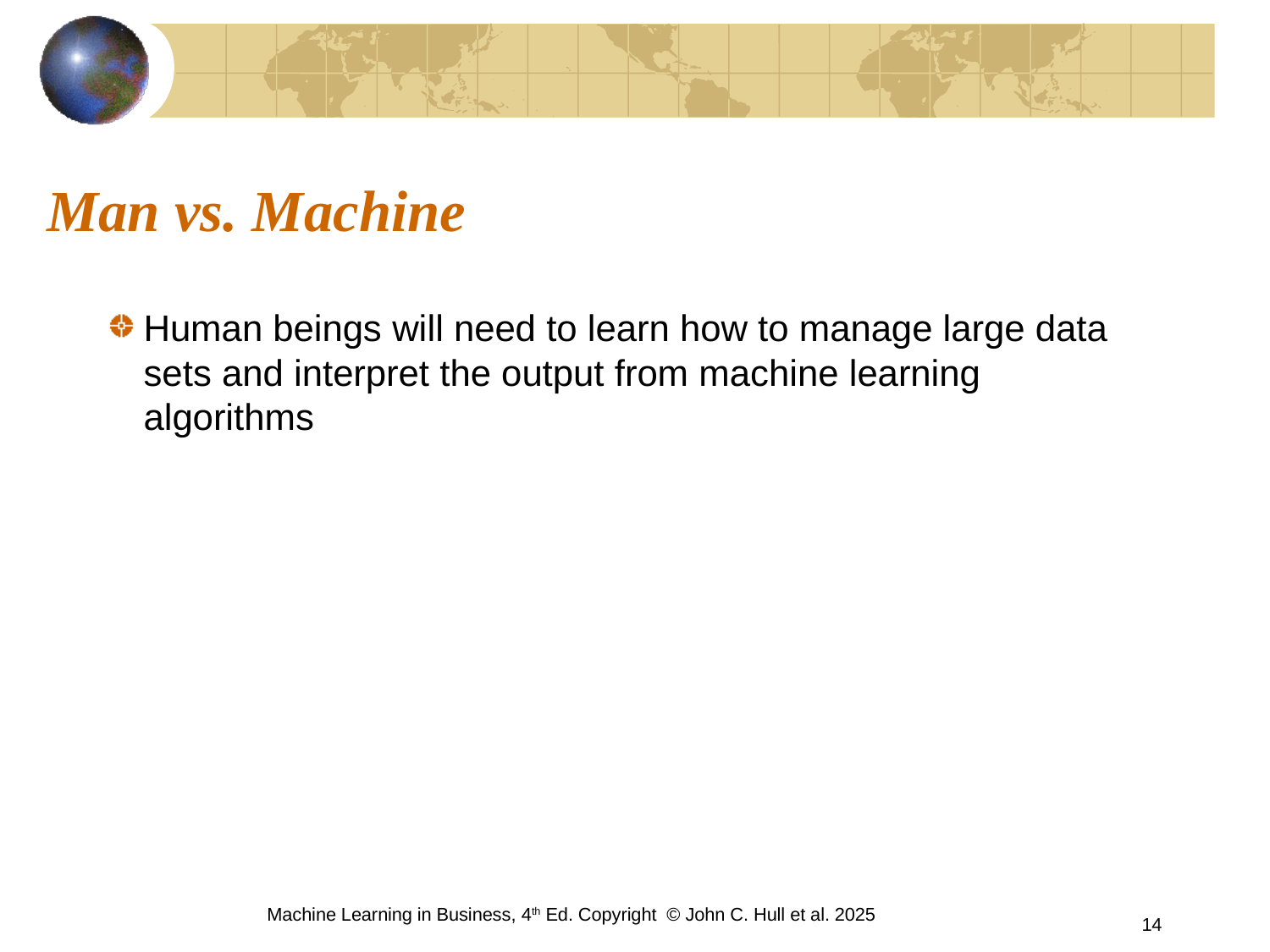

# Man vs. Machine
Human beings will need to learn how to manage large data sets and interpret the output from machine learning algorithms

Machine Learning in Business, 4th Ed. Copyright  © John C. Hull et al. 2025
14